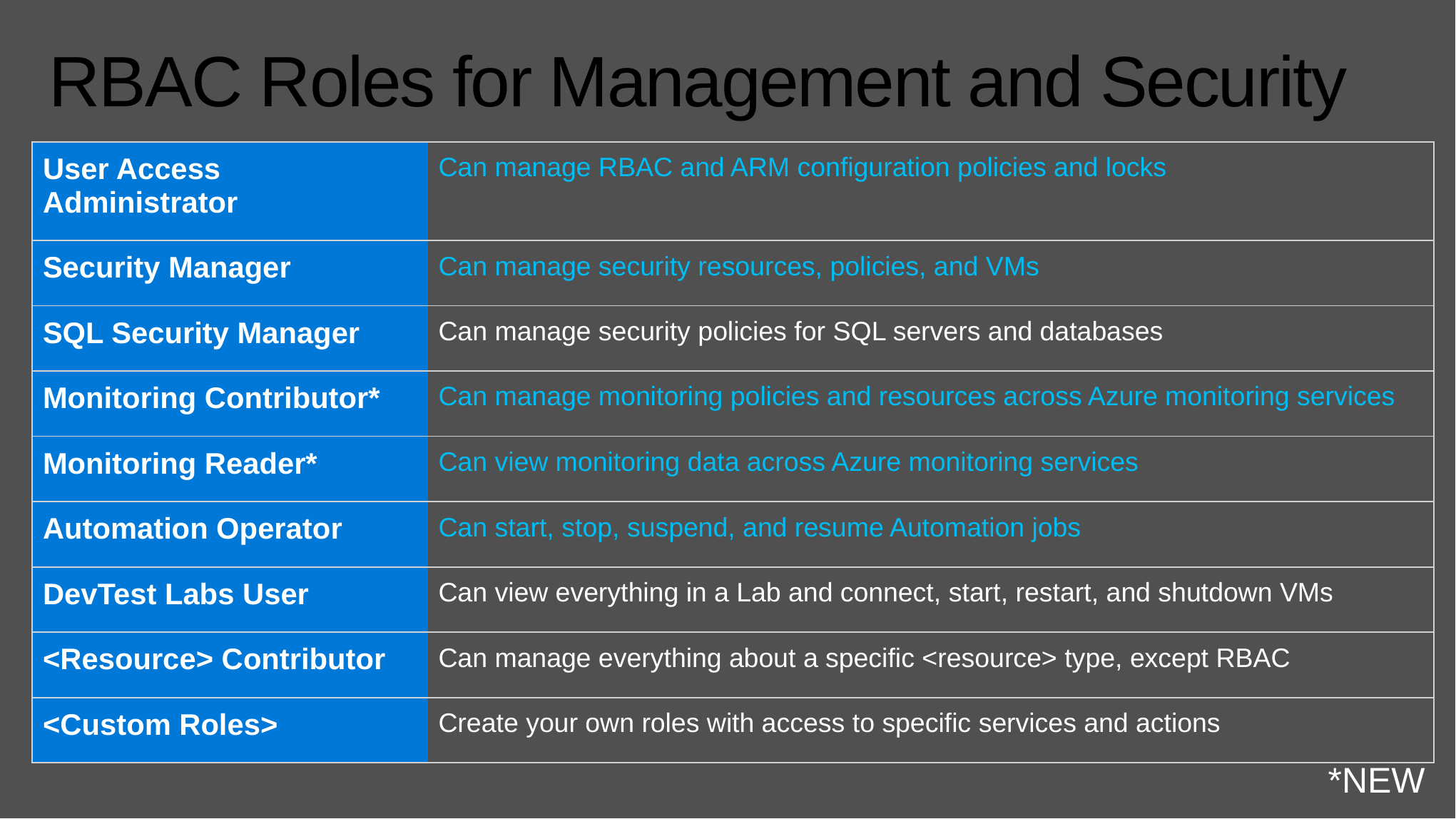

# RBAC Roles for Management and Security
| User Access Administrator | Can manage RBAC and ARM configuration policies and locks |
| --- | --- |
| Security Manager | Can manage security resources, policies, and VMs |
| SQL Security Manager | Can manage security policies for SQL servers and databases |
| Monitoring Contributor\* | Can manage monitoring policies and resources across Azure monitoring services |
| Monitoring Reader\* | Can view monitoring data across Azure monitoring services |
| Automation Operator | Can start, stop, suspend, and resume Automation jobs |
| DevTest Labs User | Can view everything in a Lab and connect, start, restart, and shutdown VMs |
| <Resource> Contributor | Can manage everything about a specific <resource> type, except RBAC |
| <Custom Roles> | Create your own roles with access to specific services and actions |
*NEW